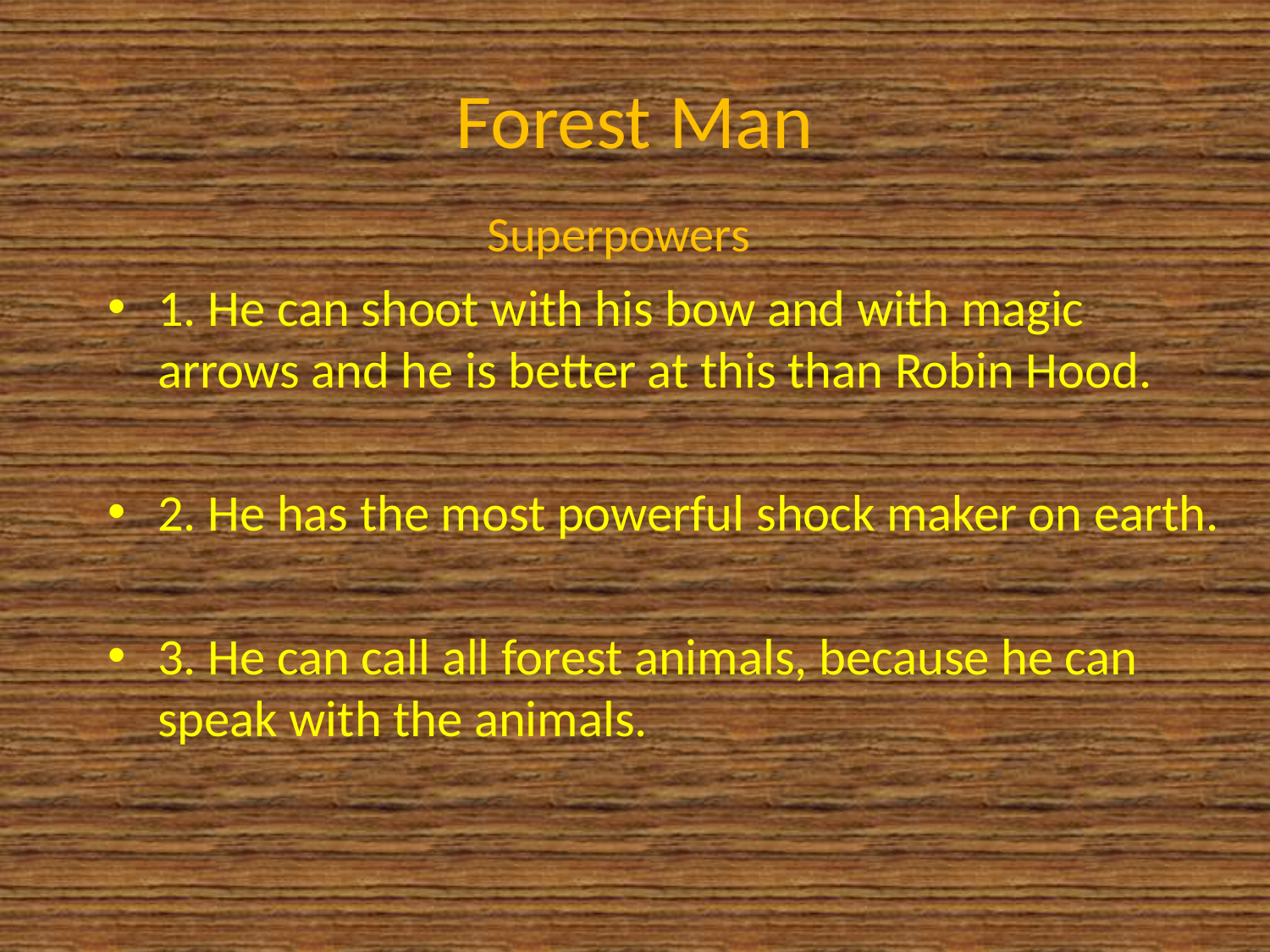

# Forest Man
Superpowers
1. He can shoot with his bow and with magic arrows and he is better at this than Robin Hood.

2. He has the most powerful shock maker on earth.

3. He can call all forest animals, because he can speak with the animals.